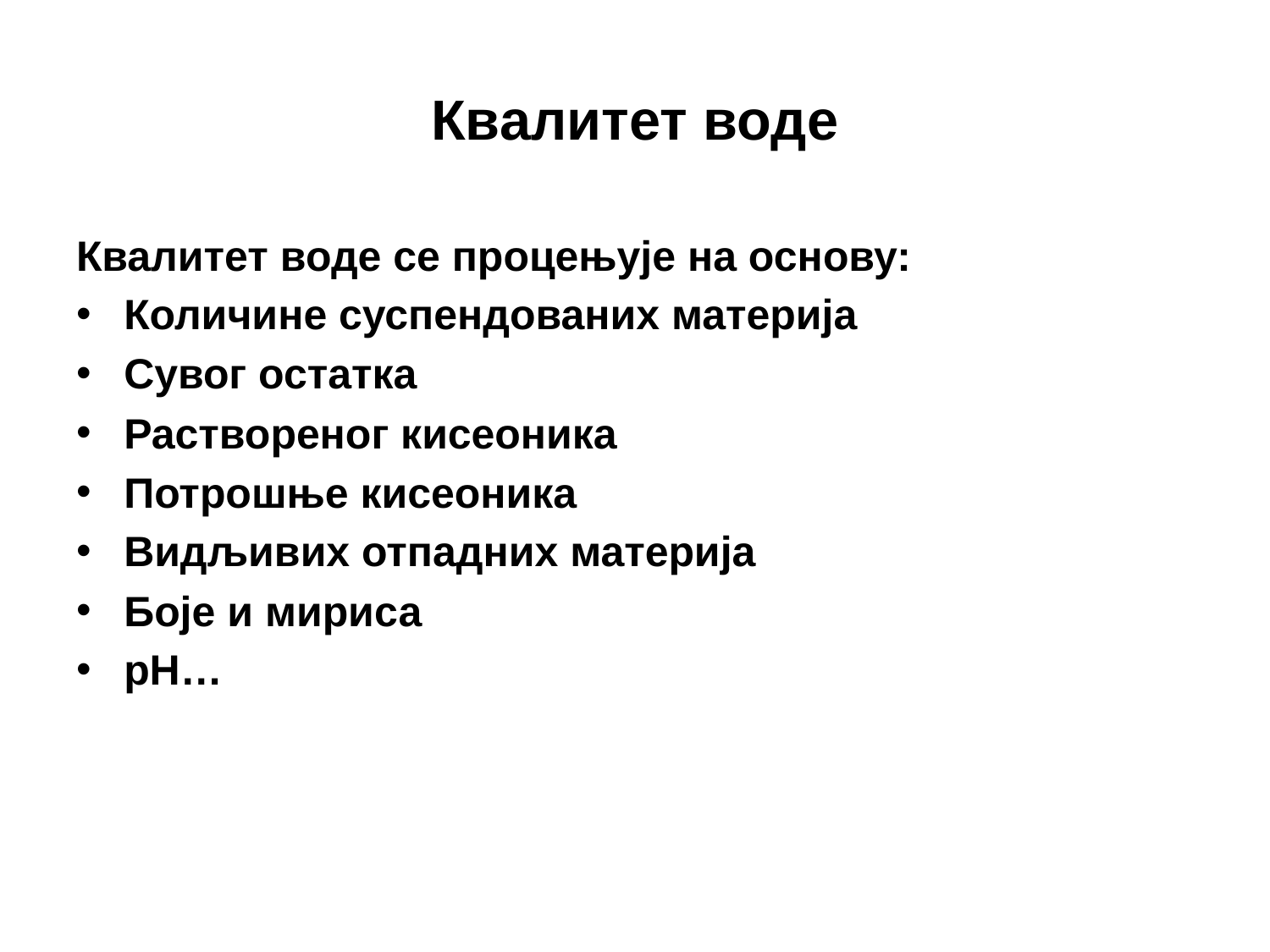

# Квалитет воде
Квалитет воде се процењује на основу:
Количине суспендованих материја
Сувог остатка
Раствореног кисеоника
Потрошње кисеоника
Видљивих отпадних материја
Боје и мириса
pH…